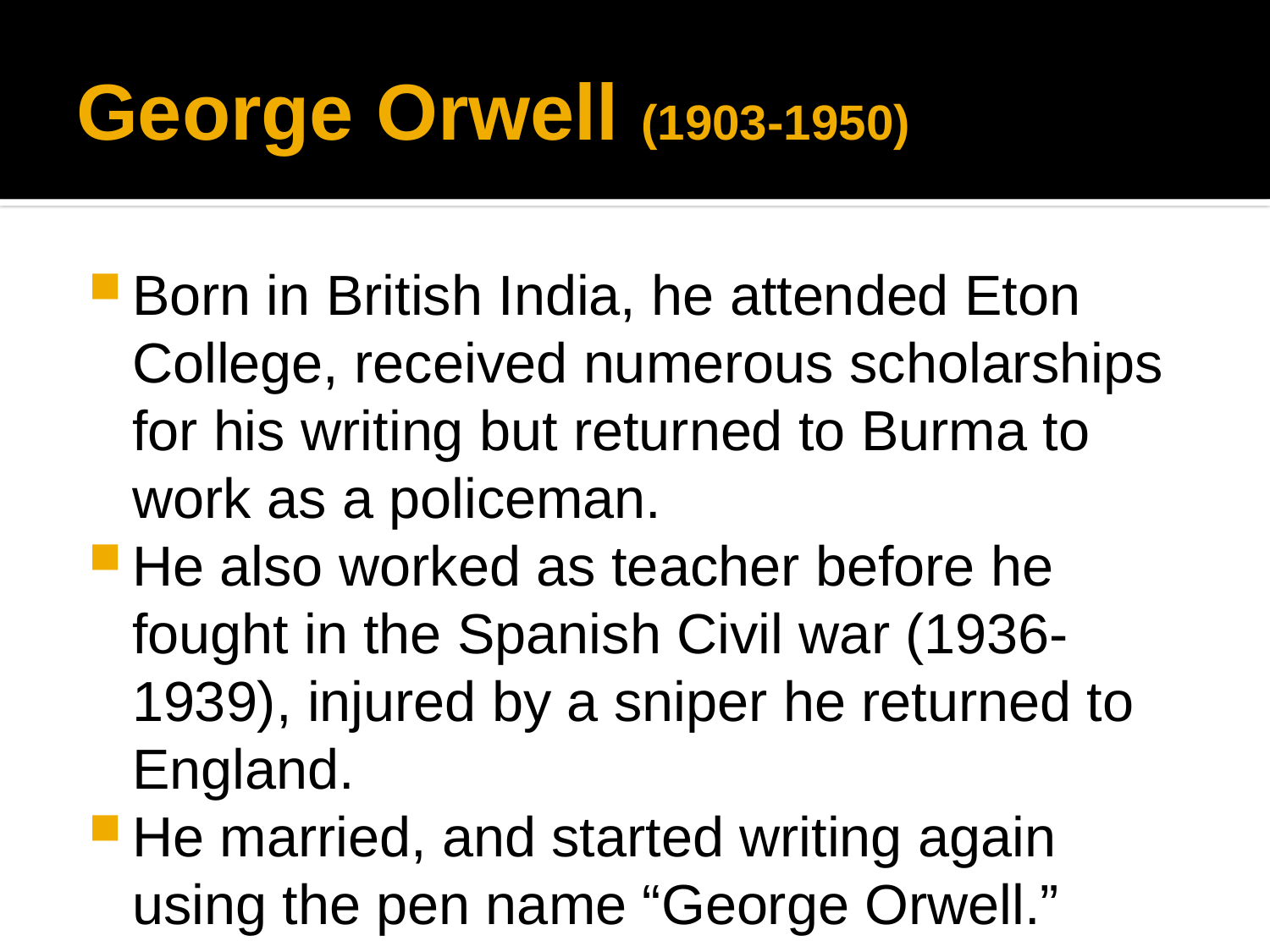

# George Orwell (1903-1950)
Born in British India, he attended Eton College, received numerous scholarships for his writing but returned to Burma to work as a policeman.
He also worked as teacher before he fought in the Spanish Civil war (1936-1939), injured by a sniper he returned to England.
He married, and started writing again using the pen name “George Orwell.”